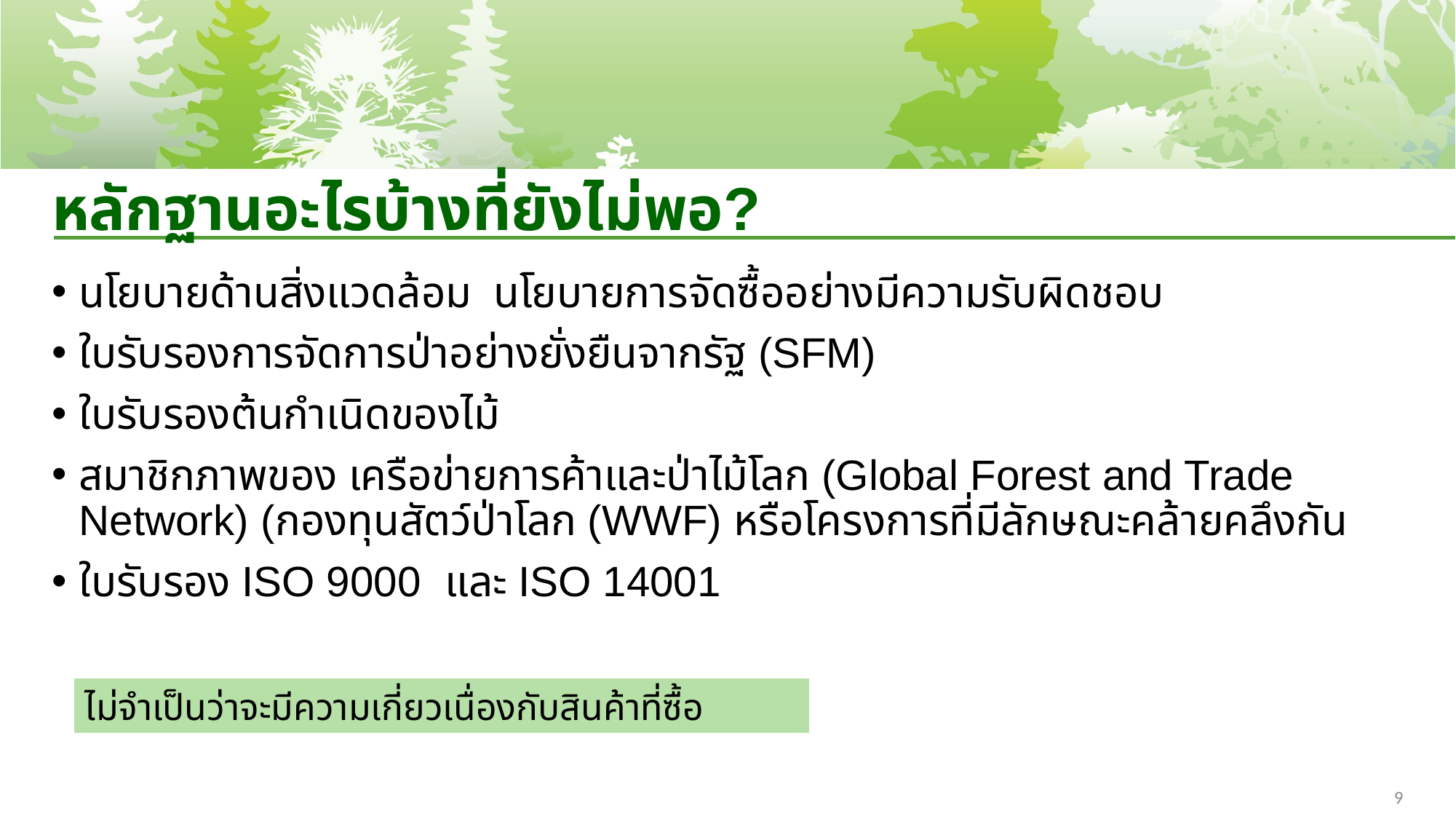

# หลักฐานอะไรบ้างที่ยังไม่พอ?
นโยบายด้านสิ่งแวดล้อม  นโยบายการจัดซื้ออย่างมีความรับผิดชอบ
ใบรับรองการจัดการป่าอย่างยั่งยืนจากรัฐ (SFM)
ใบรับรองต้นกำเนิดของไม้
สมาชิกภาพของ เครือข่ายการค้าและป่าไม้โลก (Global Forest and Trade Network) (กองทุนสัตว์ป่าโลก (WWF) หรือโครงการที่มีลักษณะคล้ายคลึงกัน
ใบรับรอง ISO 9000  และ ISO 14001
ไม่จำเป็นว่าจะมีความเกี่ยวเนื่องกับสินค้าที่ซื้อ
9